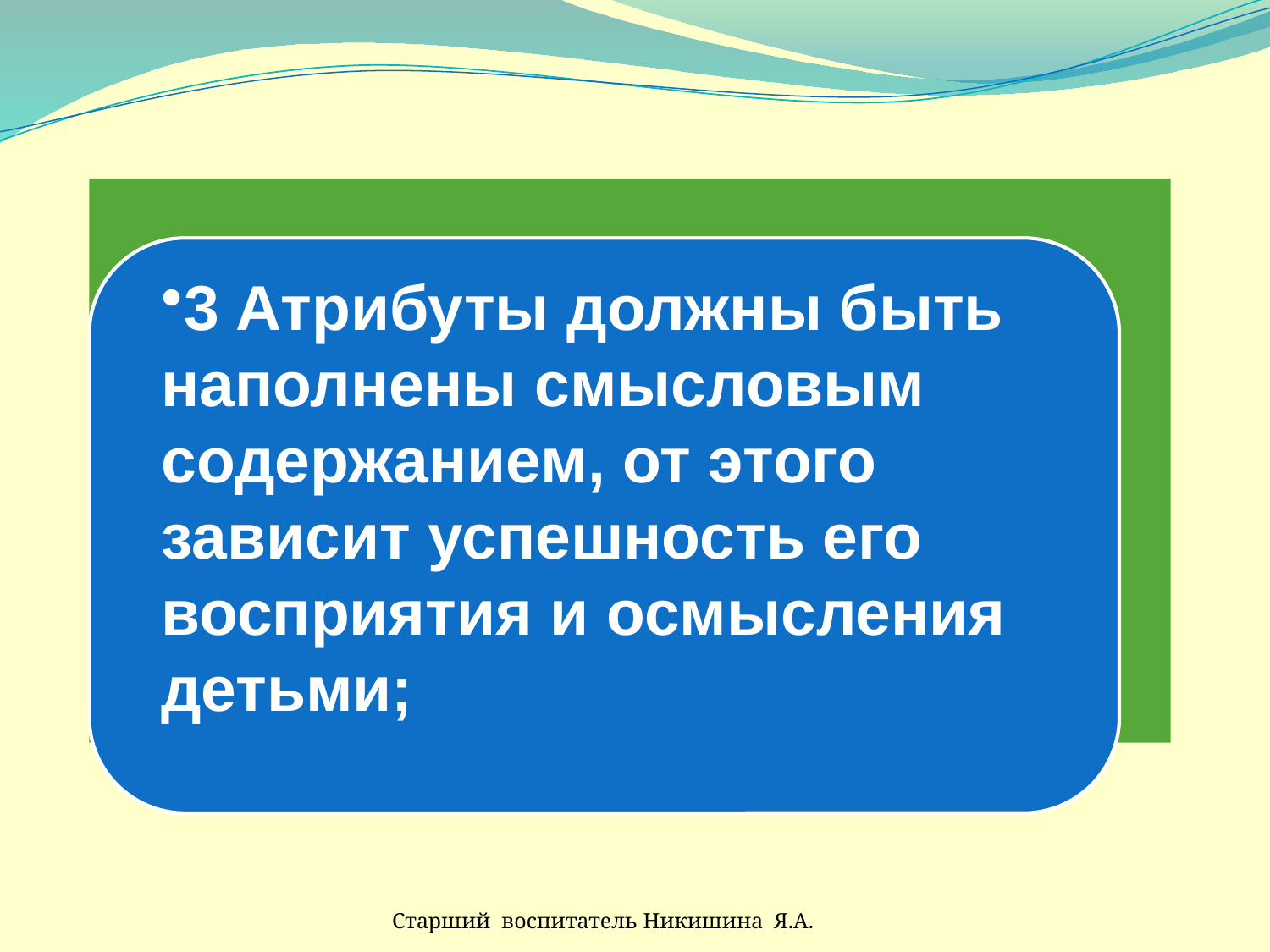

#

3 Атрибуты должны быть наполнены смысловым содержанием, от этого зависит успешность его восприятия и осмысления детьми;

Старший  воспитатель Никишина  Я.А.